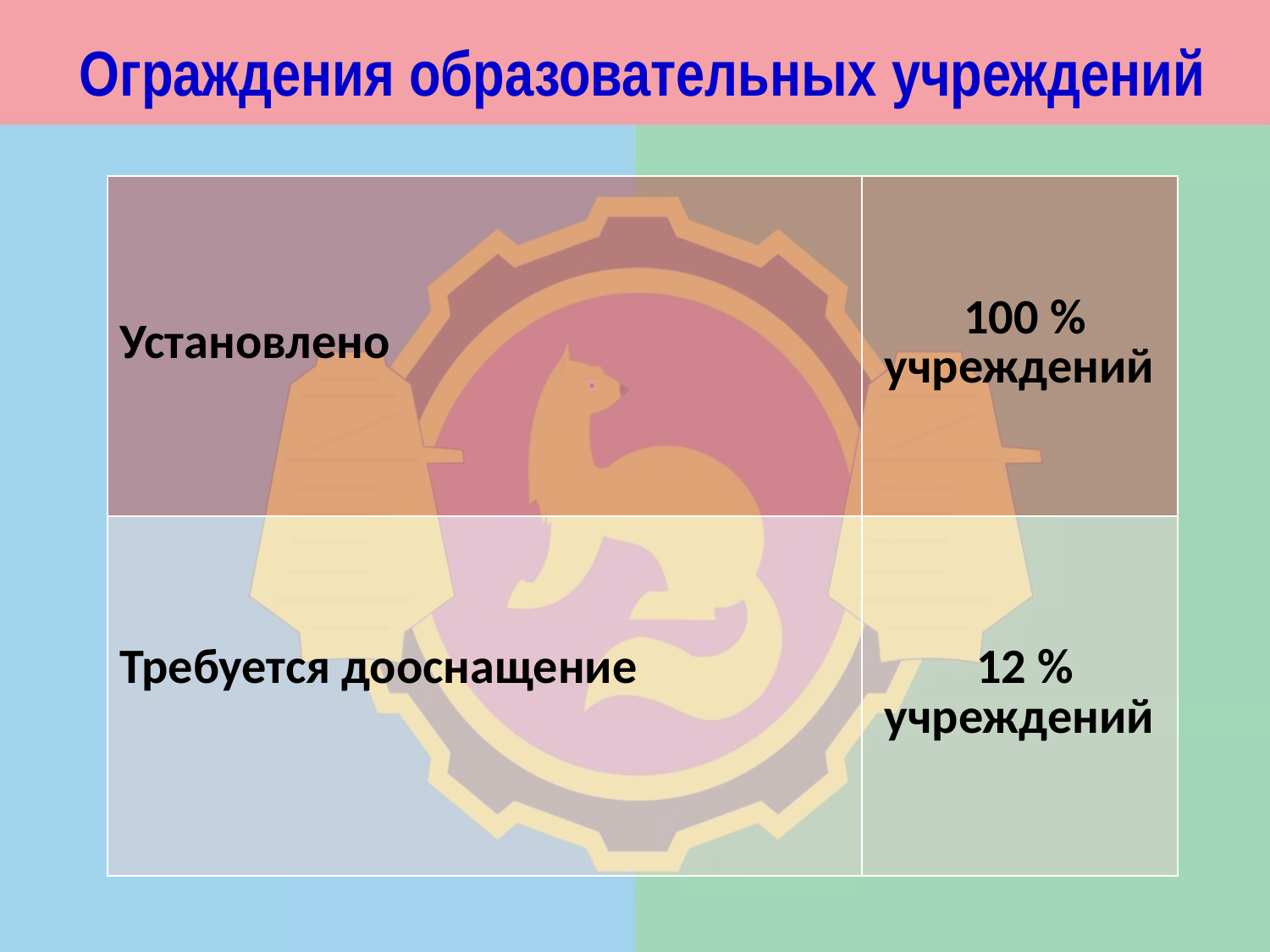

Ограждения образовательных учреждений
| Установлено | 100 % учреждений |
| --- | --- |
| Требуется дооснащение | 12 % учреждений |